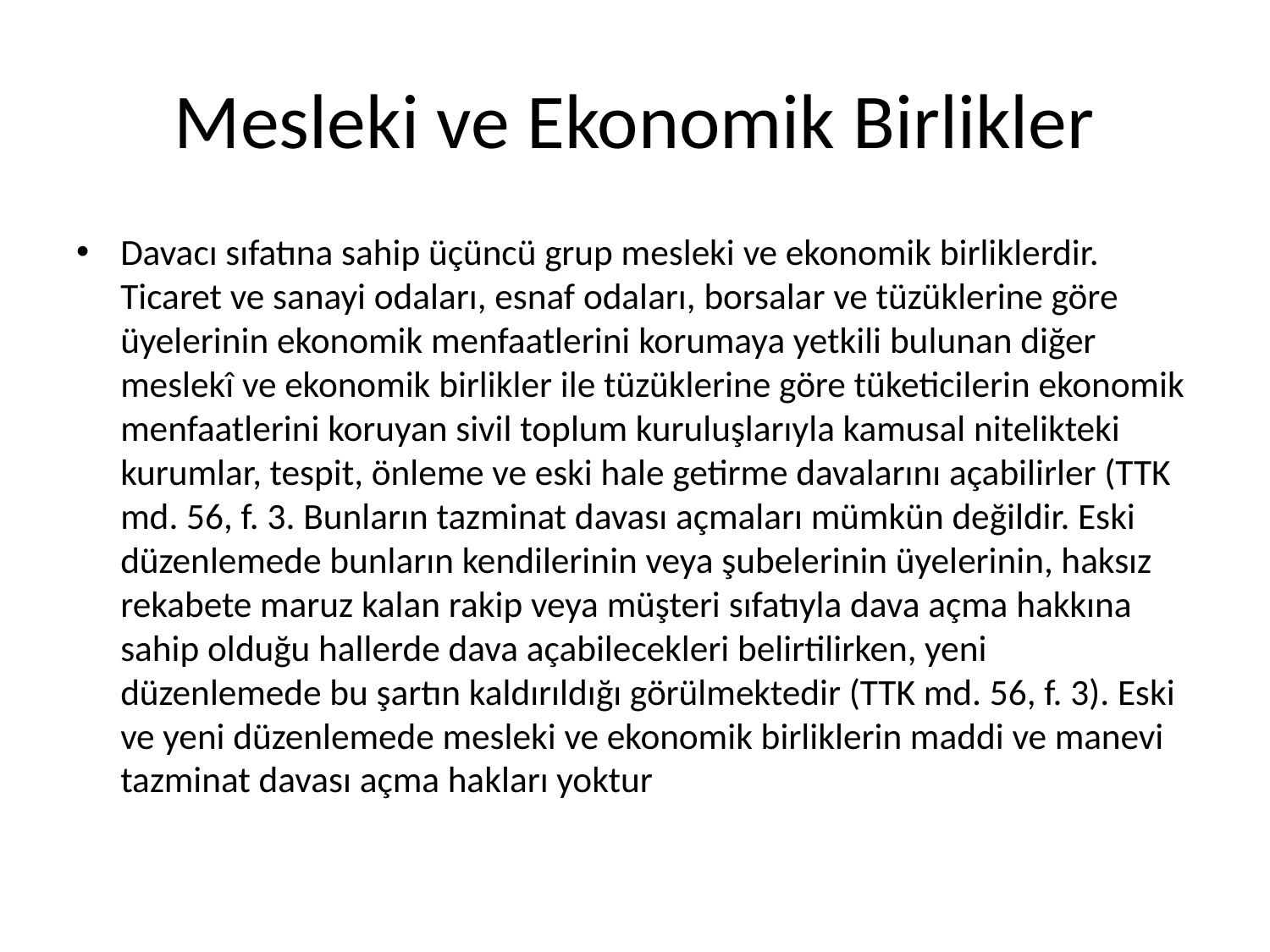

# Mesleki ve Ekonomik Birlikler
Davacı sıfatına sahip üçüncü grup mesleki ve ekonomik birliklerdir. Ticaret ve sanayi odaları, esnaf odaları, borsalar ve tüzüklerine göre üyelerinin ekonomik menfaatlerini korumaya yetkili bulunan diğer meslekî ve ekonomik birlikler ile tüzüklerine göre tüketicilerin ekonomik menfaatlerini koruyan sivil toplum kuruluşlarıyla kamusal nitelikteki kurumlar, tespit, önleme ve eski hale getirme davalarını açabilirler (TTK md. 56, f. 3. Bunların tazminat davası açmaları mümkün değildir. Eski düzenlemede bunların kendilerinin veya şubelerinin üyelerinin, haksız rekabete maruz kalan rakip veya müşteri sıfatıyla dava açma hakkına sahip olduğu hallerde dava açabilecekleri belirtilirken, yeni düzenlemede bu şartın kaldırıldığı görülmektedir (TTK md. 56, f. 3). Eski ve yeni düzenlemede mesleki ve ekonomik birliklerin maddi ve manevi tazminat davası açma hakları yoktur